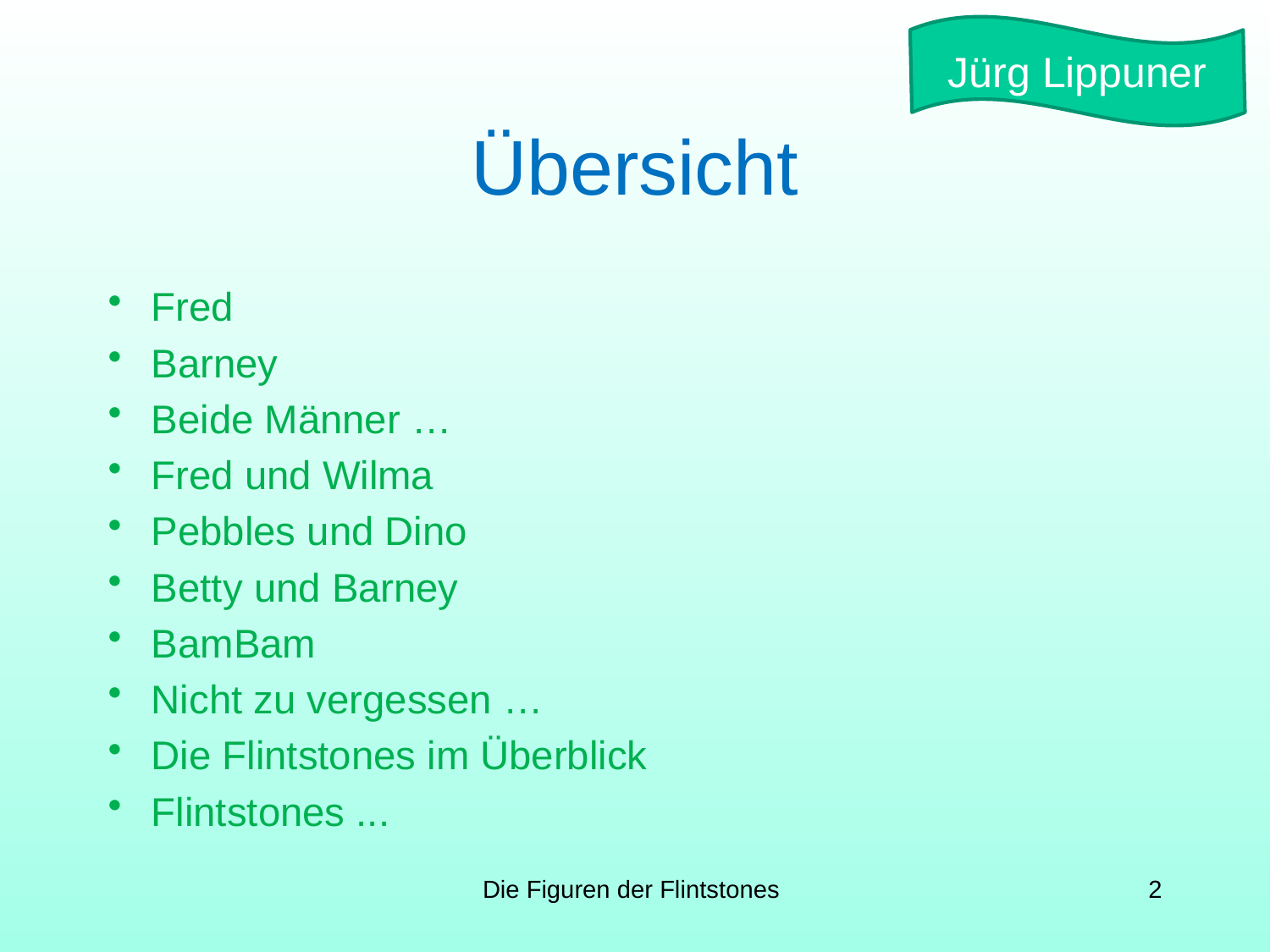

# Übersicht
Fred
Barney
Beide Männer …
Fred und Wilma
Pebbles und Dino
Betty und Barney
BamBam
Nicht zu vergessen …
Die Flintstones im Überblick
Flintstones ...

Die Figuren der Flintstones
2